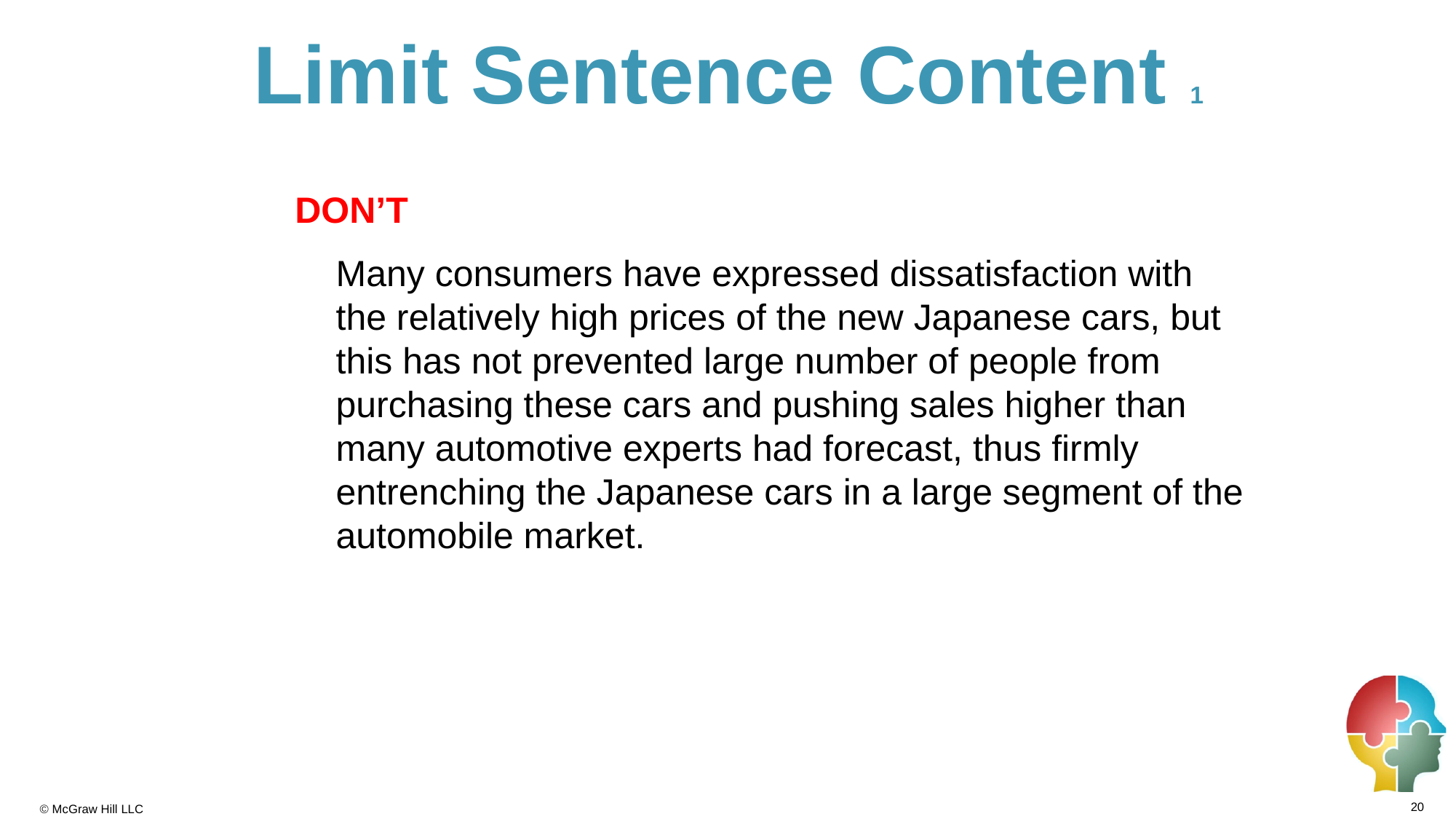

# Limit Sentence Content 1
DON’T
Many consumers have expressed dissatisfaction with the relatively high prices of the new Japanese cars, but this has not prevented large number of people from purchasing these cars and pushing sales higher than many automotive experts had forecast, thus firmly entrenching the Japanese cars in a large segment of the automobile market.
20